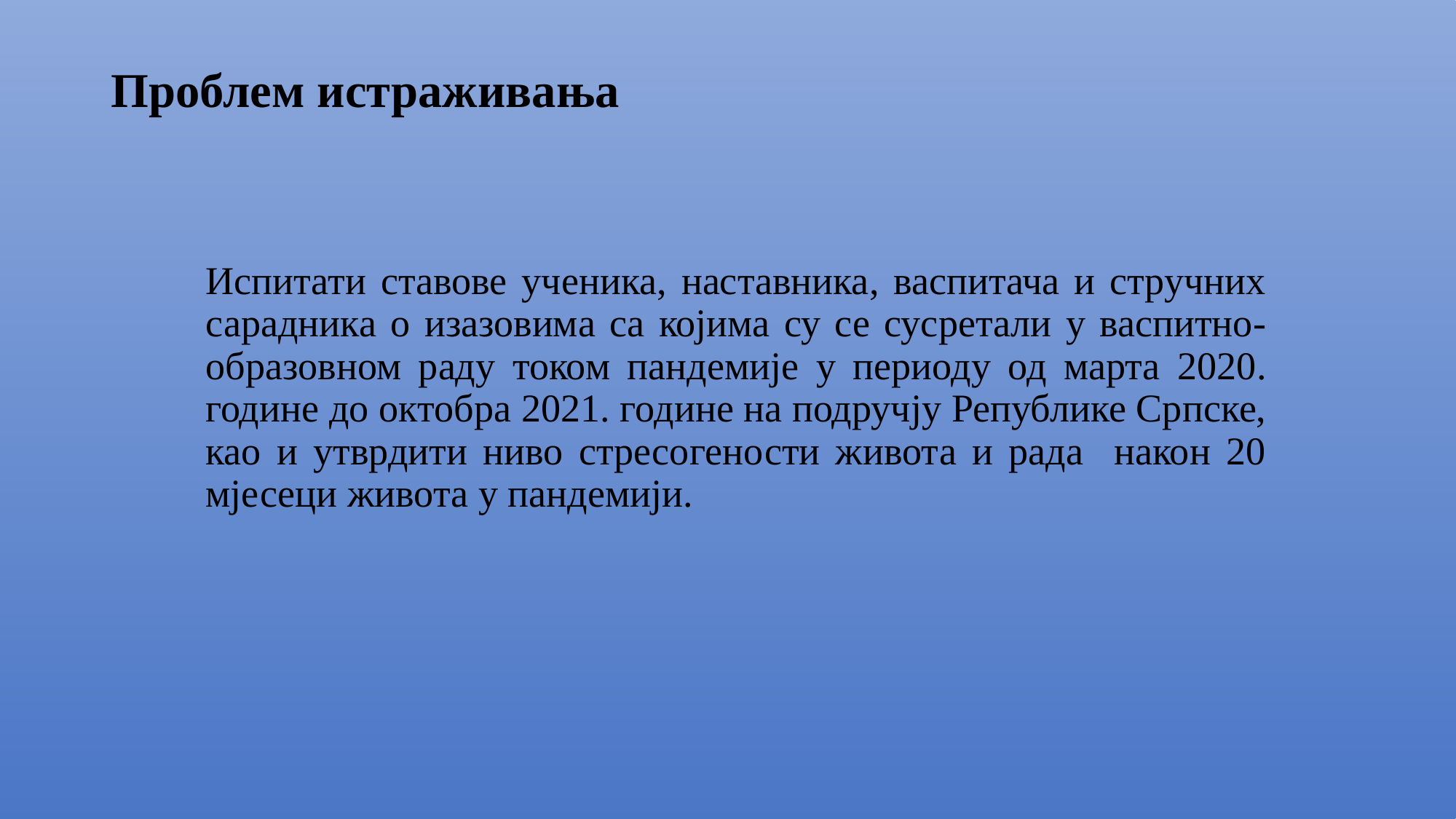

# Проблем истраживања
Испитати ставове ученика, наставника, васпитача и стручних сарадника о изазовима са којима су се сусретали у васпитно-образовном раду током пандемије у периоду од марта 2020. године до октобра 2021. године на подручју Републике Српске, као и утврдити ниво стресогености живота и рада  након 20 мјесеци живота у пандемији.